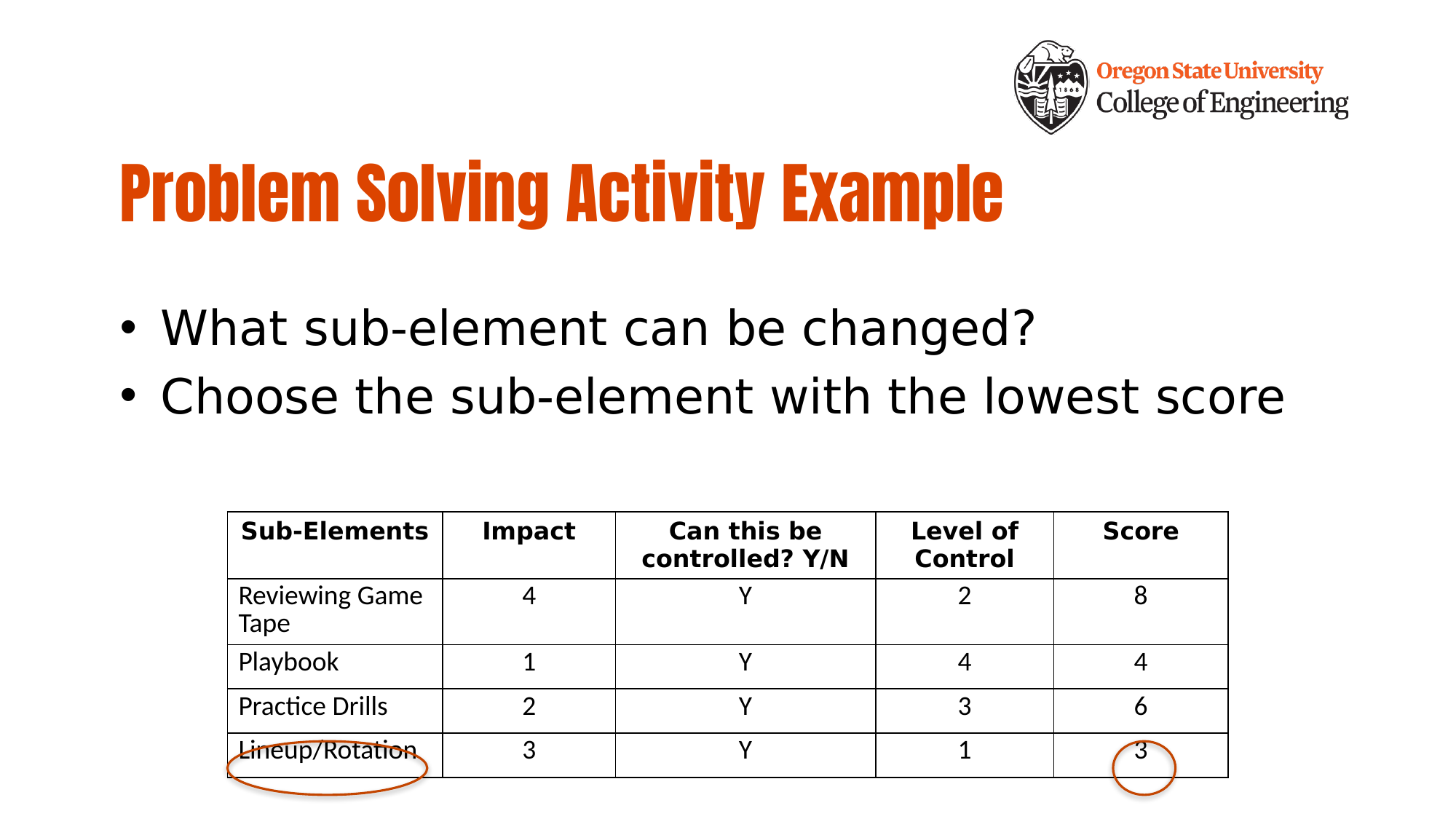

# Problem Solving Activity Example
What sub-element can be changed?
Choose the sub-element with the lowest score
| Sub-Elements | Impact | Can this be controlled? Y/N | Level of Control | Score |
| --- | --- | --- | --- | --- |
| Reviewing Game Tape | 4 | Y | 2 | 8 |
| Playbook | 1 | Y | 4 | 4 |
| Practice Drills | 2 | Y | 3 | 6 |
| Lineup/Rotation | 3 | Y | 1 | 3 |